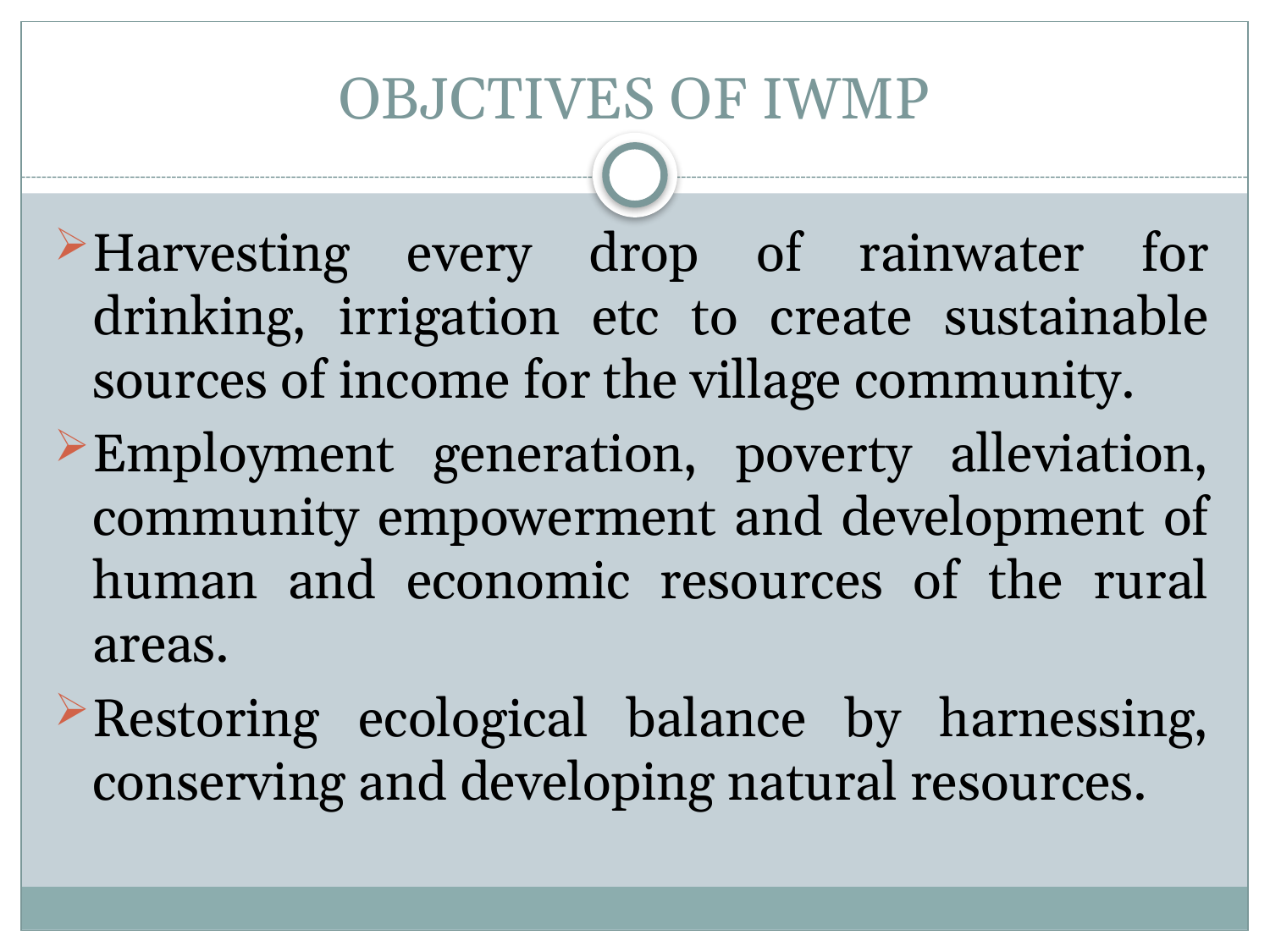

# OBJCTIVES OF IWMP
Harvesting every drop of rainwater for drinking, irrigation etc to create sustainable sources of income for the village community.
Employment generation, poverty alleviation, community empowerment and development of human and economic resources of the rural areas.
Restoring ecological balance by harnessing, conserving and developing natural resources.